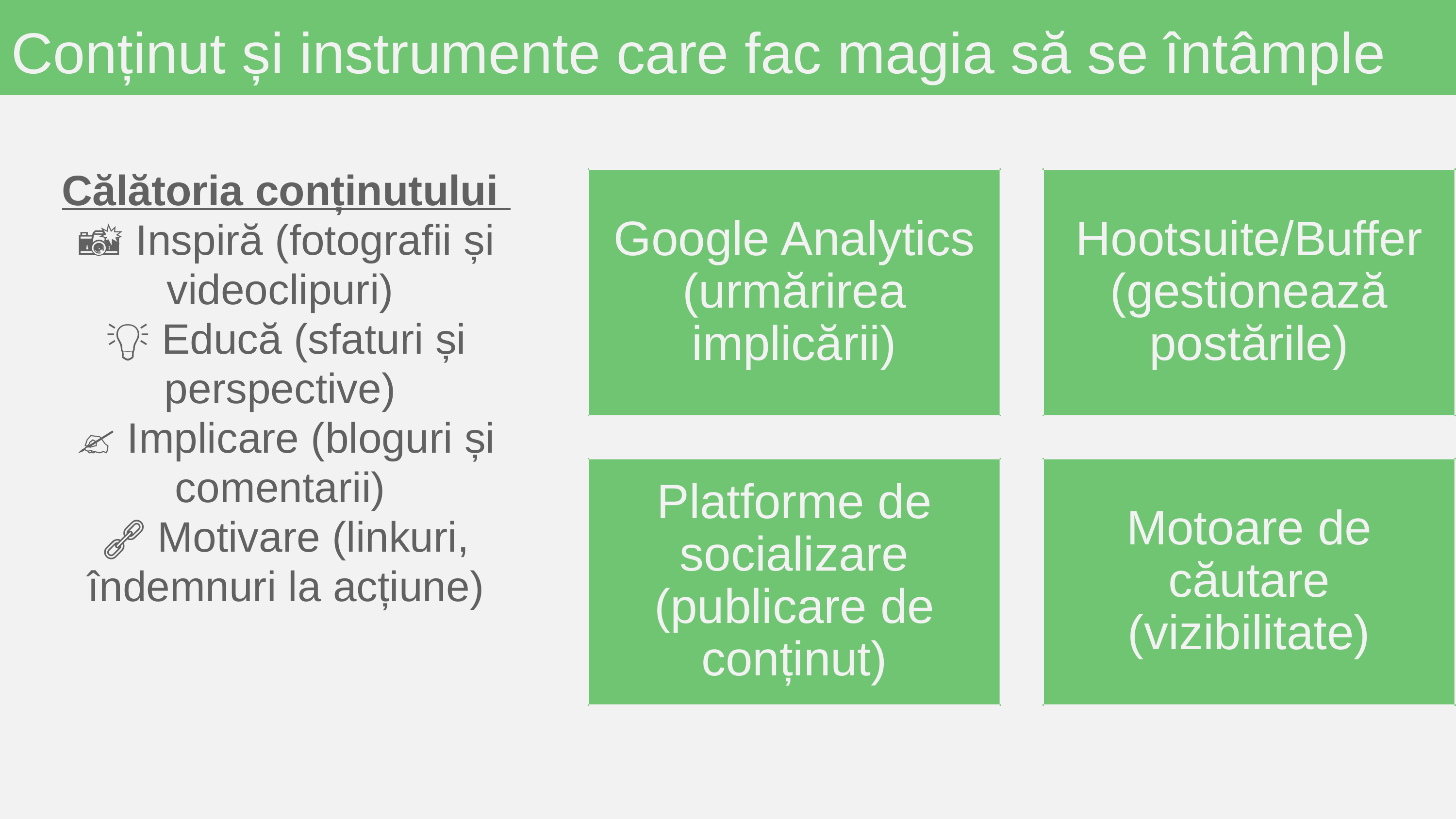

Conținut și instrumente care fac magia să se întâmple
Călătoria conținutului
📸 Inspiră (fotografii și videoclipuri)
💡 Educă (sfaturi și perspective)
✍️ Implicare (bloguri și comentarii)
🔗 Motivare (linkuri, îndemnuri la acțiune)

Google Analytics (urmărirea implicării)

Hootsuite/Buffer (gestionează postările)

Platforme de socializare (publicare de conținut)

Motoare de căutare (vizibilitate)